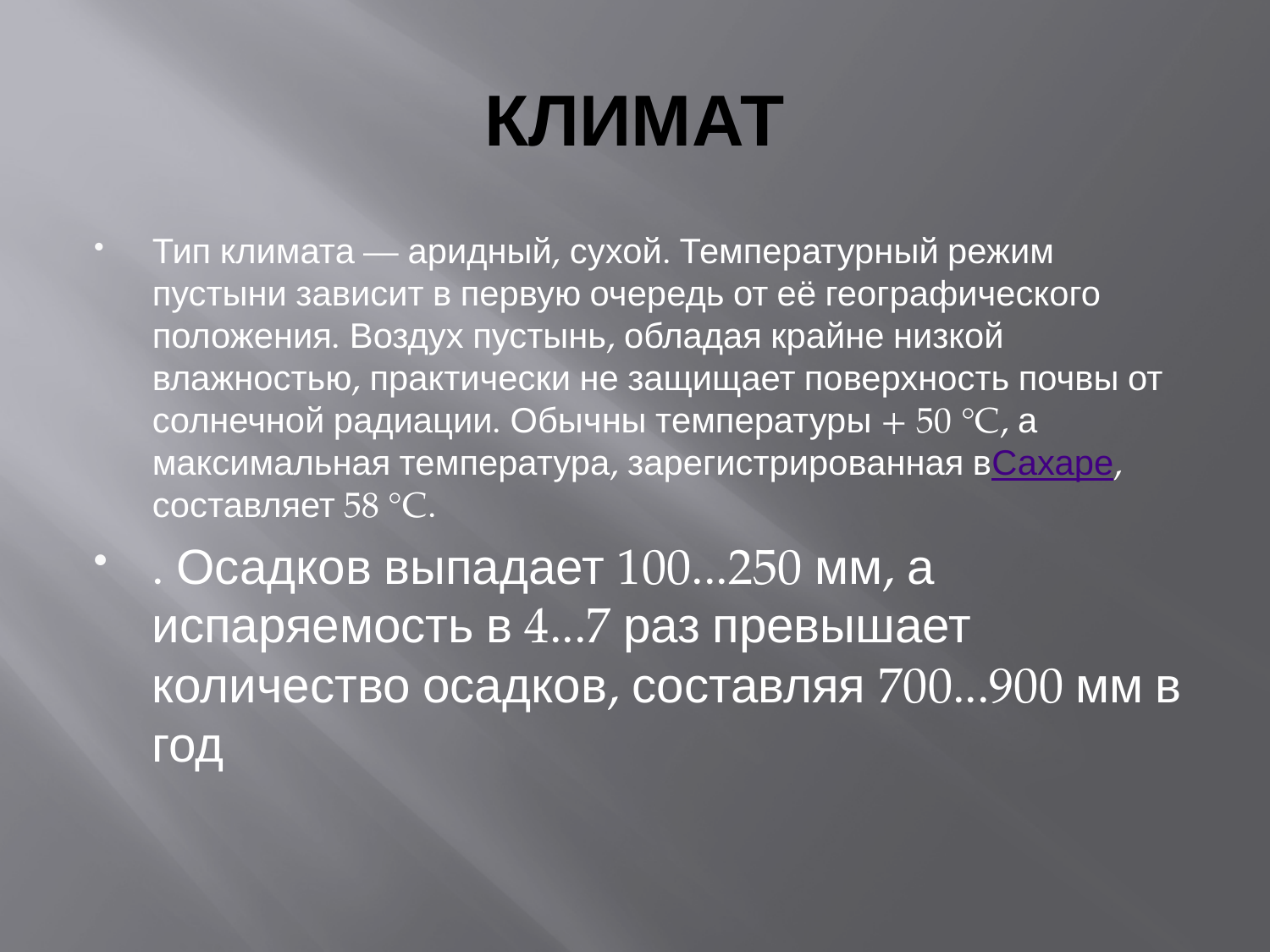

# КЛИМАТ
Тип климата — аридный, сухой. Температурный режим пустыни зависит в первую очередь от её географического положения. Воздух пустынь, обладая крайне низкой влажностью, практически не защищает поверхность почвы от солнечной радиации. Обычны температуры + 50 °C, а максимальная температура, зарегистрированная вСахаре, составляет 58 °C.
. Осадков выпадает 100...250 мм, а испаряемость в 4...7 раз превышает количество осадков, составляя 700...900 мм в год